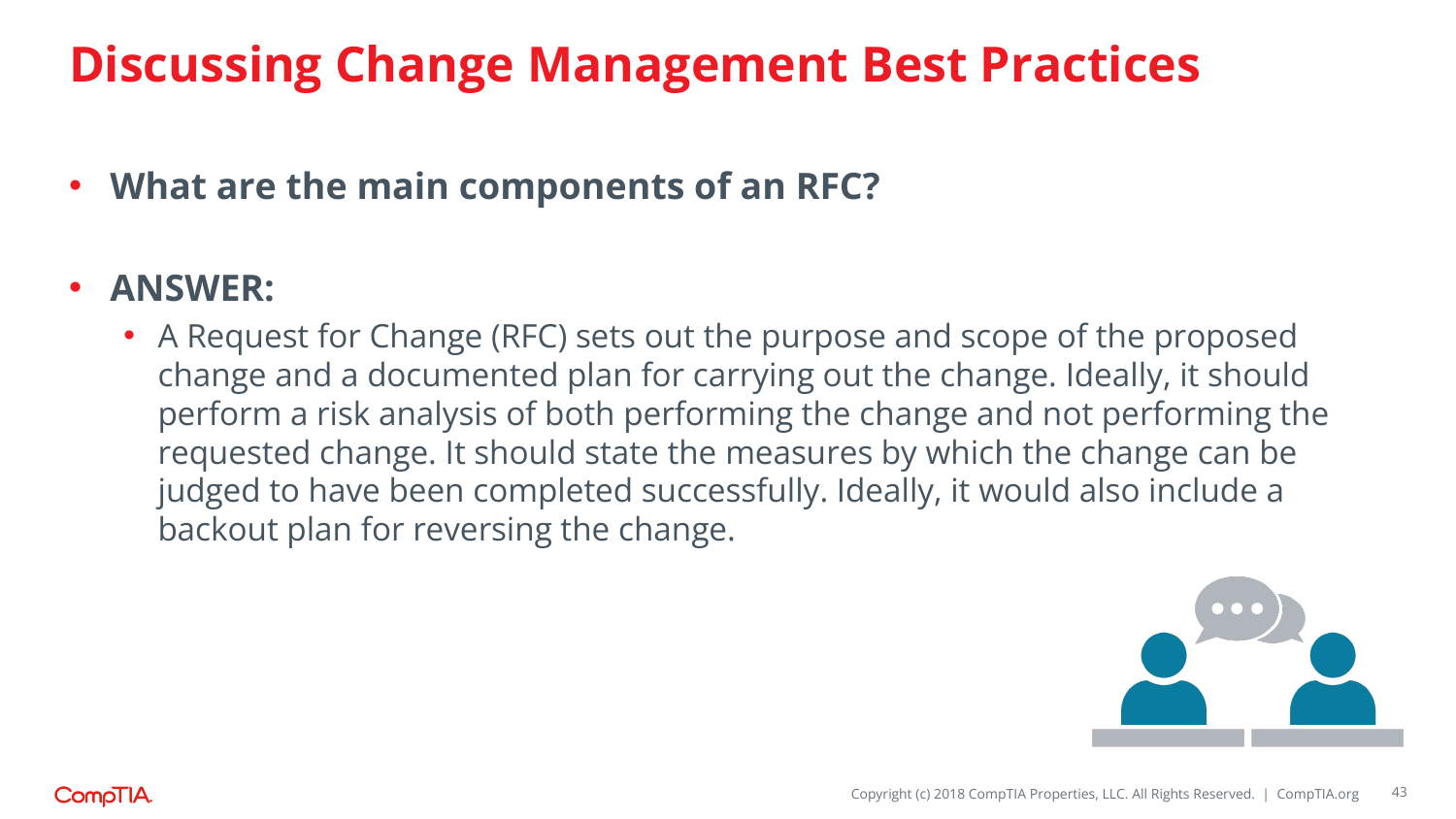

# Discussing Change Management Best Practices
What are the main components of an RFC?

ANSWER:
A Request for Change (RFC) sets out the purpose and scope of the proposed change and a documented plan for carrying out the change. Ideally, it should perform a risk analysis of both performing the change and not performing the requested change. It should state the measures by which the change can be judged to have been completed successfully. Ideally, it would also include a backout plan for reversing the change.

43